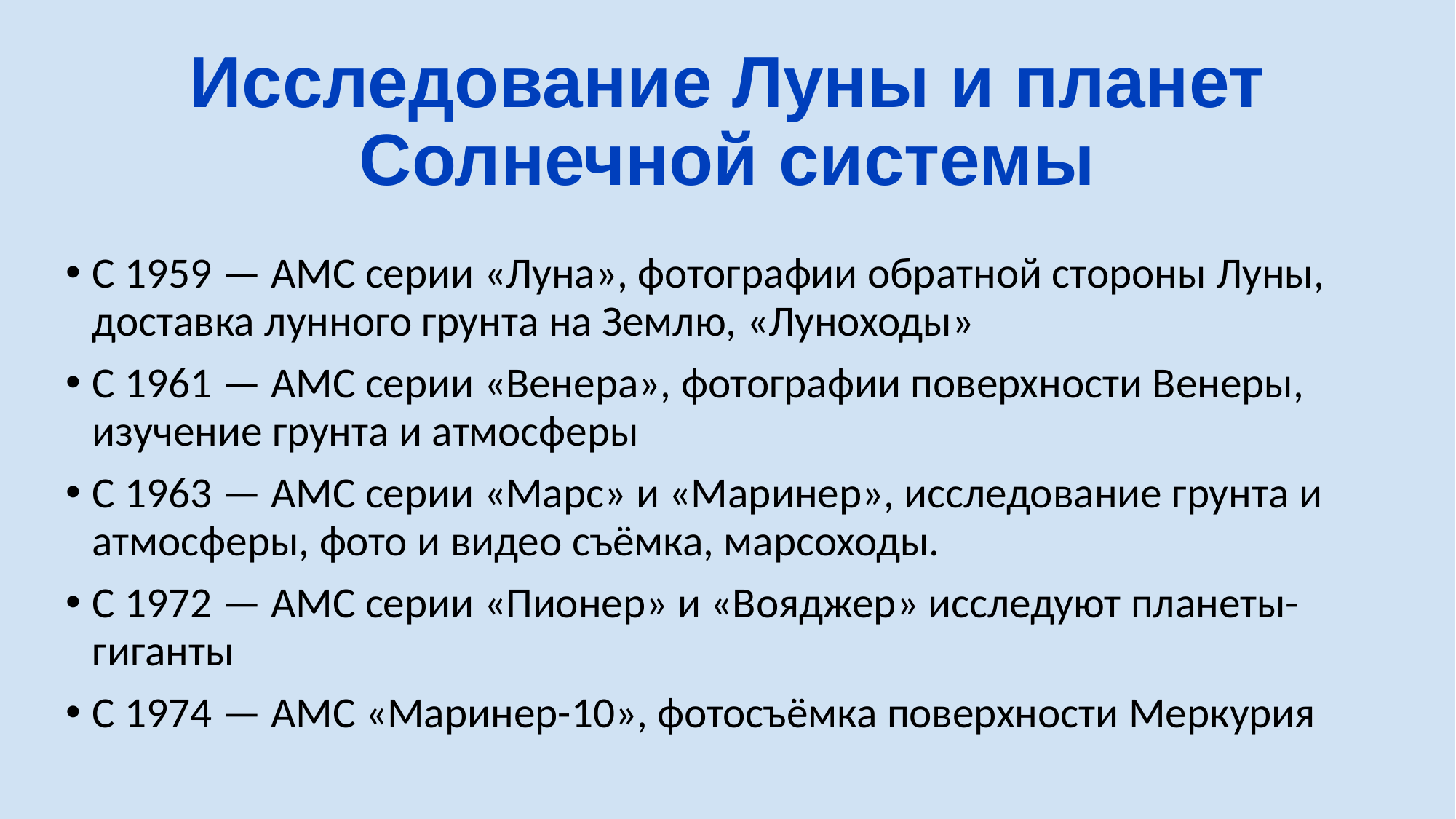

# Исследование Луны и планет Солнечной системы
С 1959 — АМС серии «Луна», фотографии обратной стороны Луны, доставка лунного грунта на Землю, «Луноходы»
С 1961 — АМС серии «Венера», фотографии поверхности Венеры, изучение грунта и атмосферы
С 1963 — АМС серии «Марс» и «Маринер», исследование грунта и атмосферы, фото и видео съёмка, марсоходы.
С 1972 — АМС серии «Пионер» и «Вояджер» исследуют планеты-гиганты
С 1974 — АМС «Маринер-10», фотосъёмка поверхности Меркурия